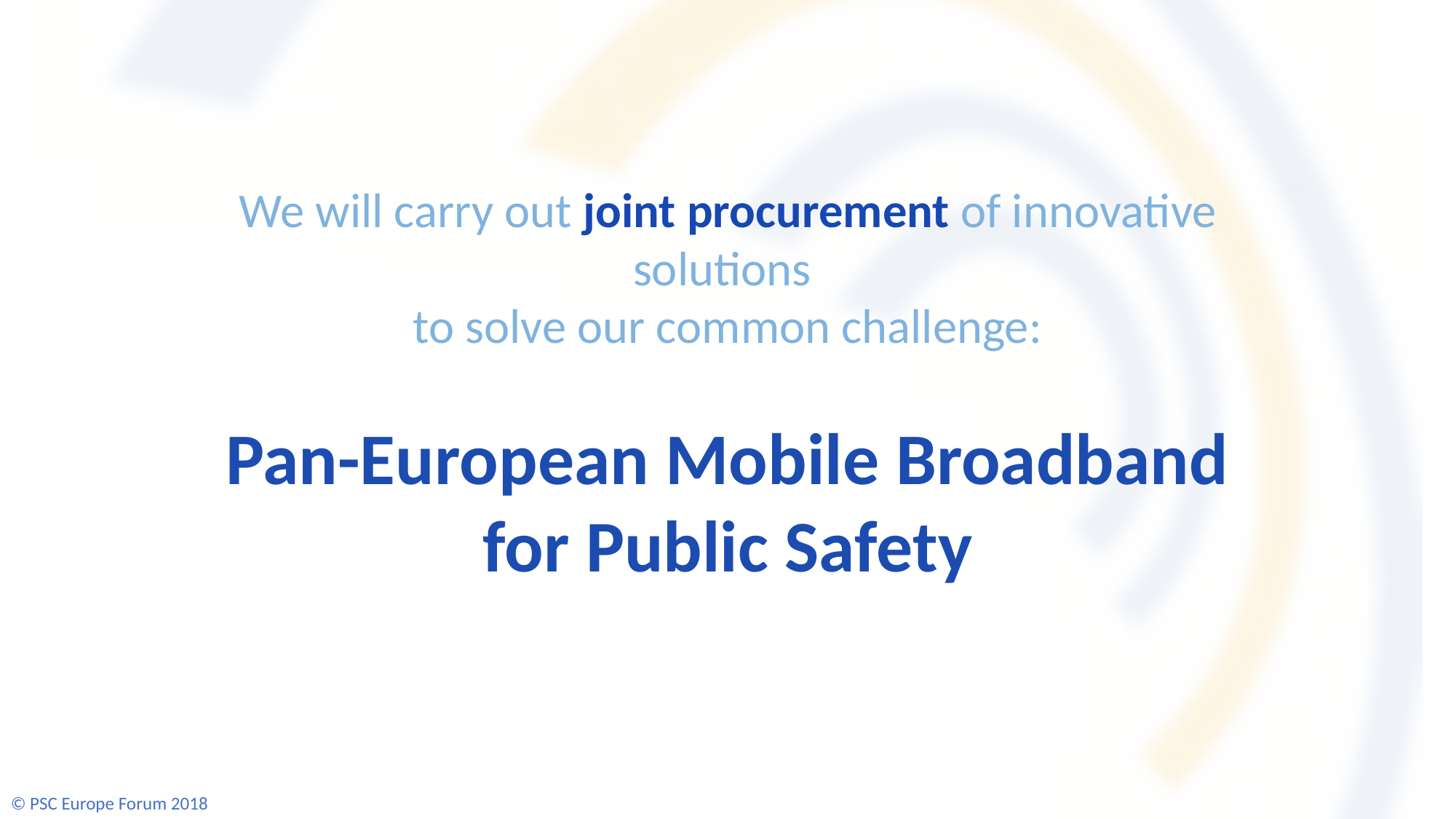

We will carry out joint procurement of innovative solutions
to solve our common challenge:

Pan-European Mobile Broadband for Public Safety